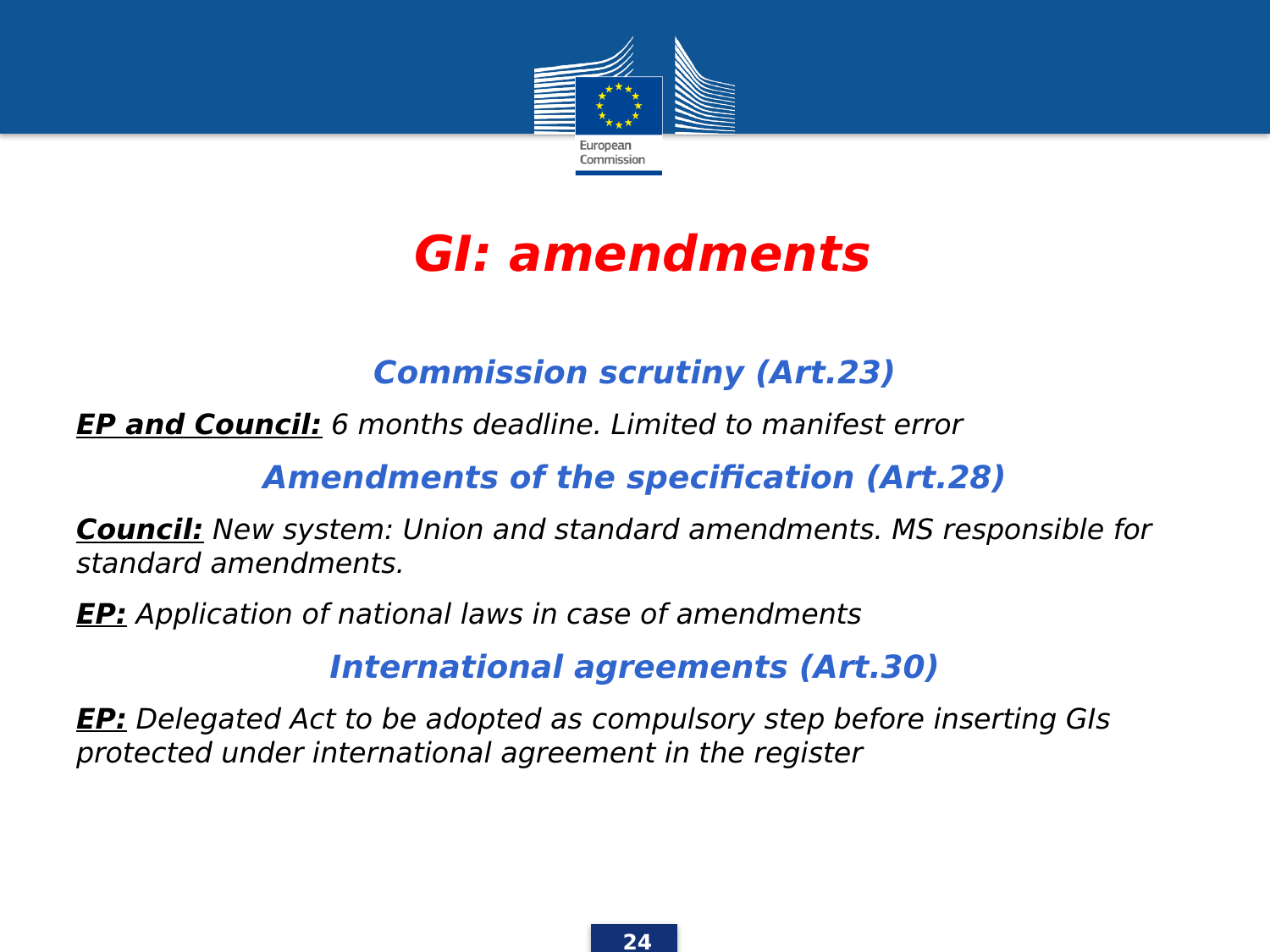

# GI: amendments
Commission scrutiny (Art.23)
EP and Council: 6 months deadline. Limited to manifest error
Amendments of the specification (Art.28)
Council: New system: Union and standard amendments. MS responsible for standard amendments.
EP: Application of national laws in case of amendments
International agreements (Art.30)
EP: Delegated Act to be adopted as compulsory step before inserting GIs protected under international agreement in the register